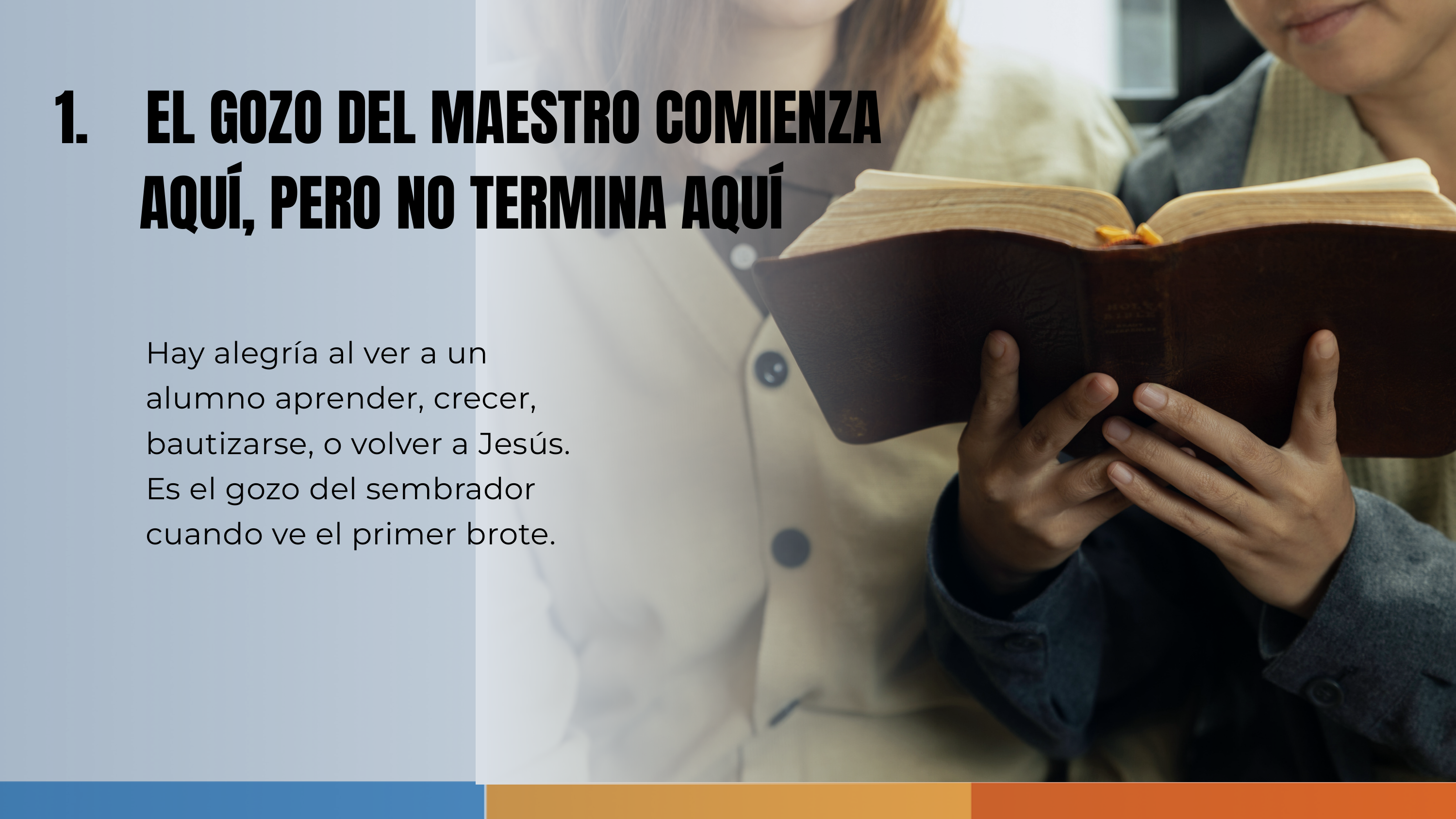

EL GOZO DEL MAESTRO COMIENZA
      AQUÍ, PERO NO TERMINA AQUÍ
Hay alegría al ver a un alumno aprender, crecer, bautizarse, o volver a Jesús. Es el gozo del sembrador cuando ve el primer brote.